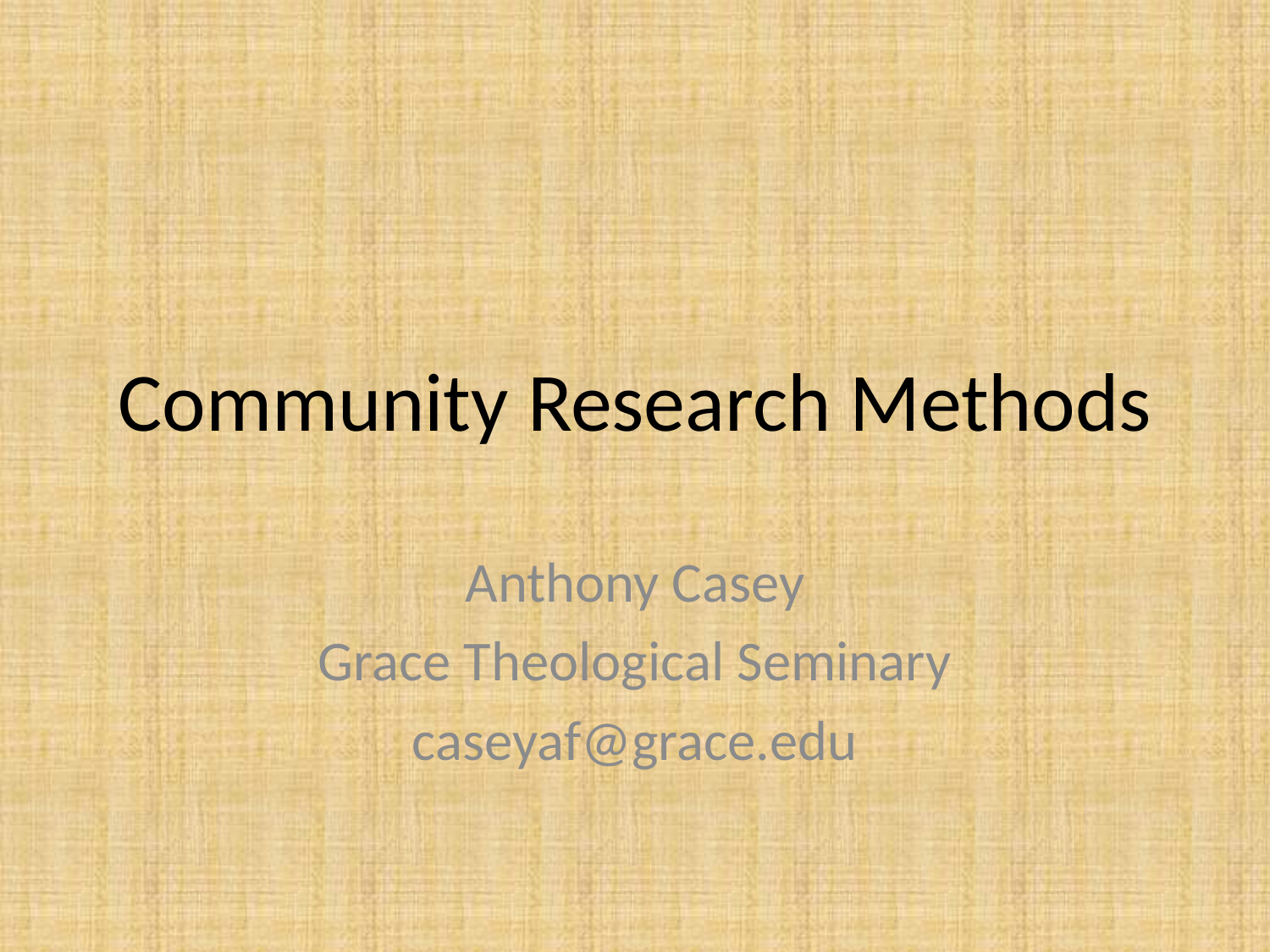

# Community Research Methods
Anthony Casey
Grace Theological Seminary
caseyaf@grace.edu